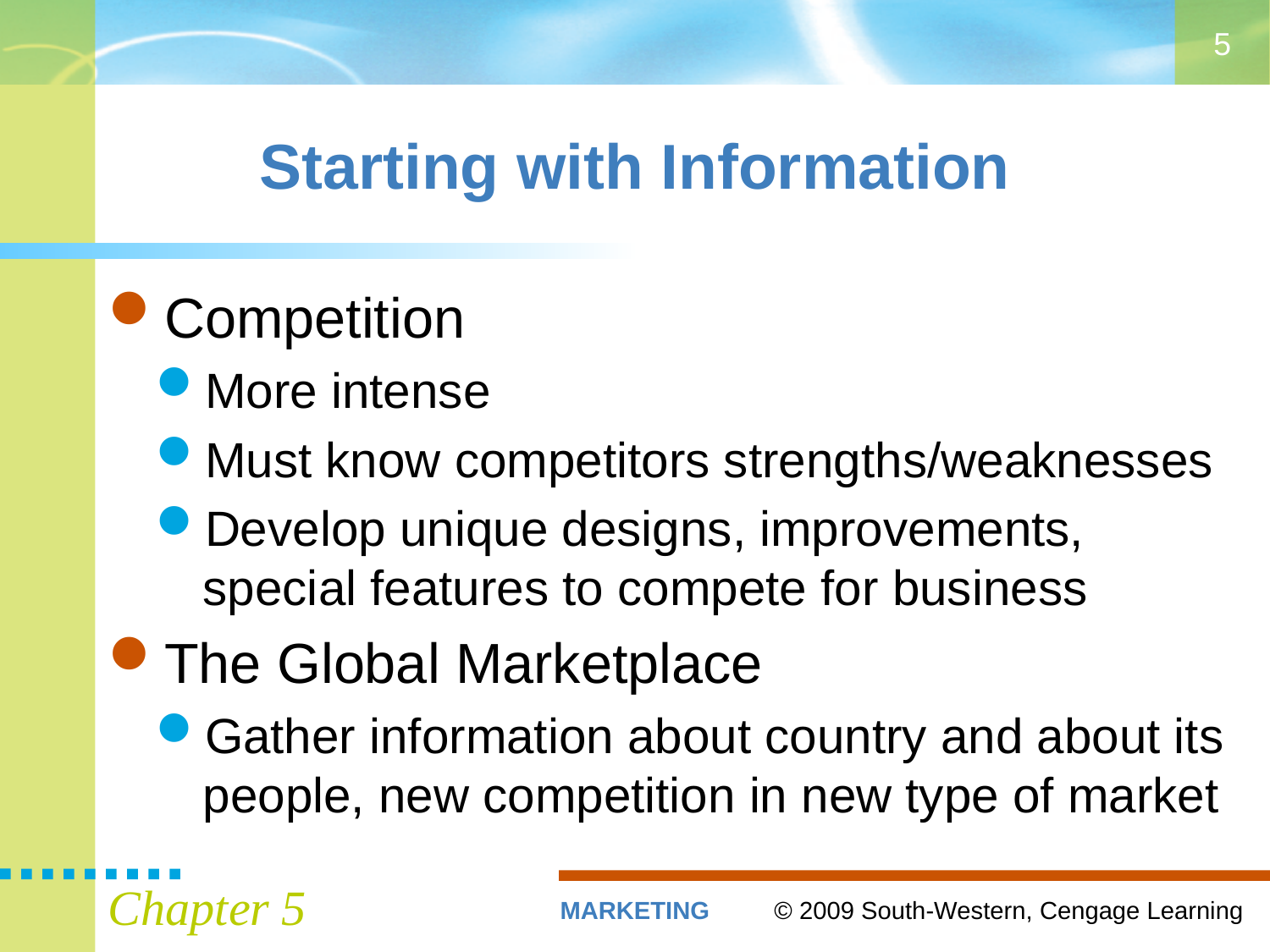

5
# Starting with Information
Competition
More intense
Must know competitors strengths/weaknesses
Develop unique designs, improvements, special features to compete for business
The Global Marketplace
Gather information about country and about its people, new competition in new type of market
Chapter 5